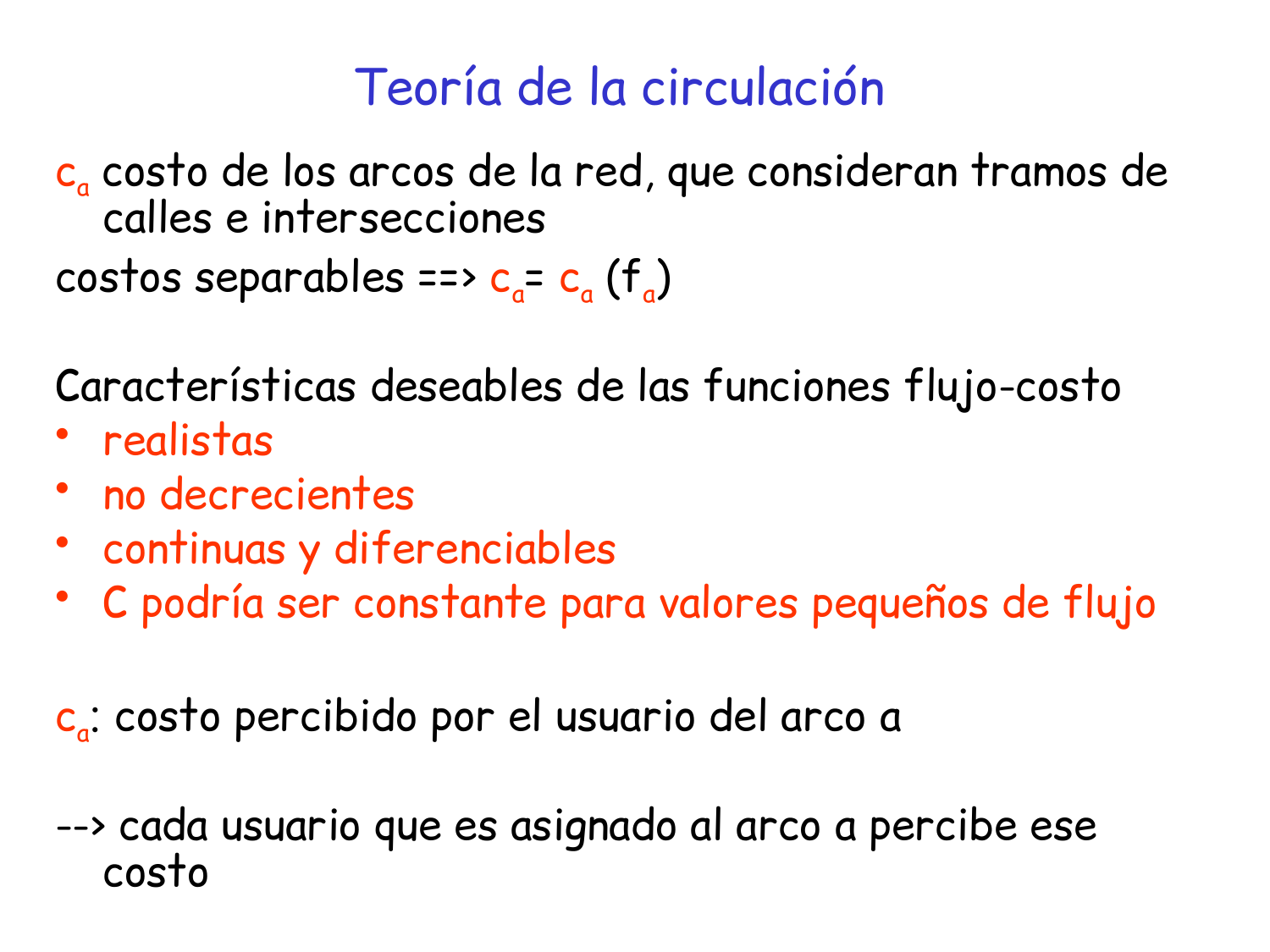

# Teoría de la circulación
ca costo de los arcos de la red, que consideran tramos de calles e intersecciones
costos separables ==> ca= ca (fa)

Características deseables de las funciones flujo-costo
realistas
no decrecientes
continuas y diferenciables
C podría ser constante para valores pequeños de flujo

ca: costo percibido por el usuario del arco a

--> cada usuario que es asignado al arco a percibe ese costo